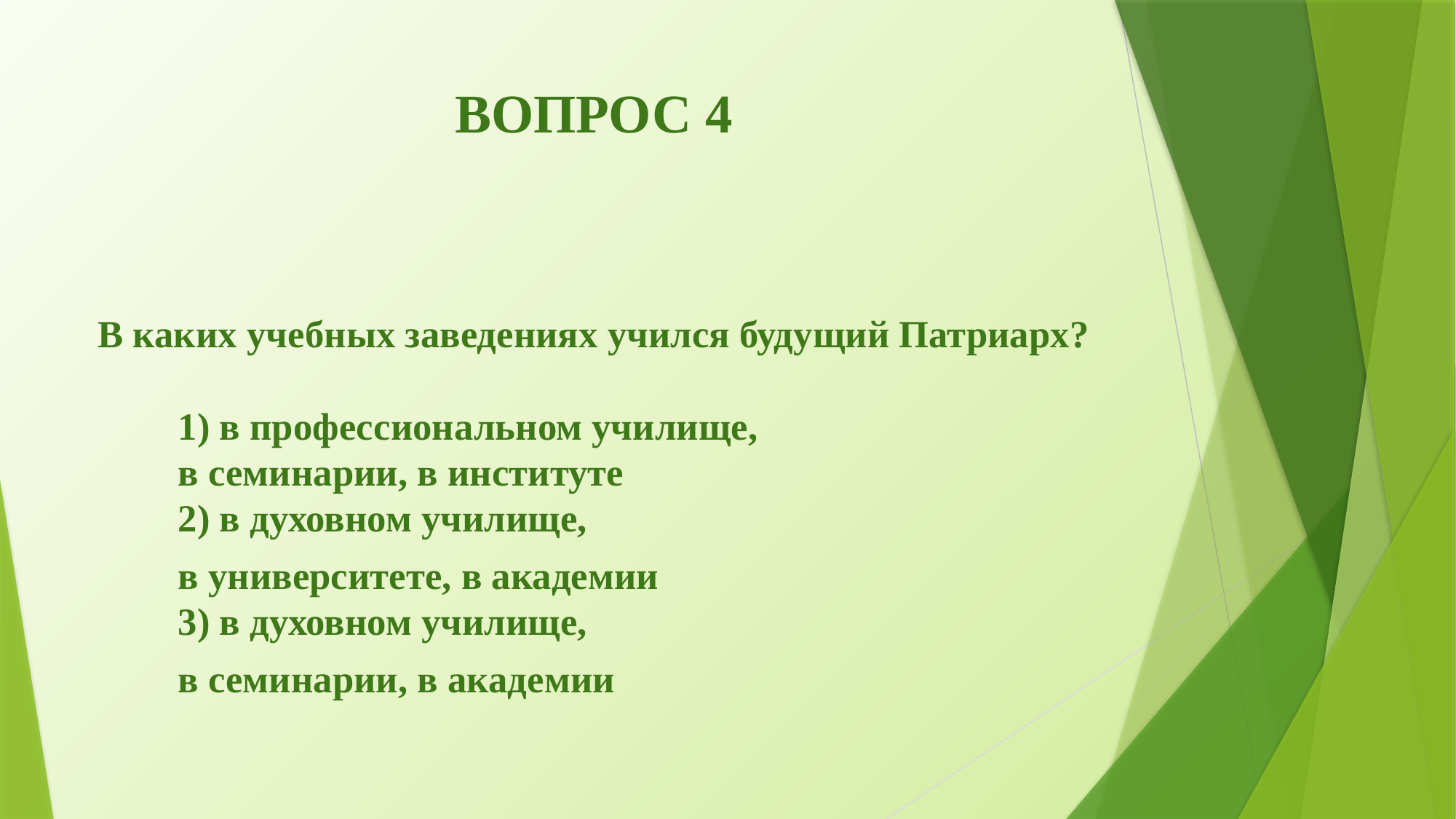

# ВОПРОС 4

В каких учебных заведениях учился будущий Патриарх?

	1) в профессиональном училище,
		в семинарии, в институте
	2) в духовном училище,
		в университете, в академии
	3) в духовном училище,
		в семинарии, в академии